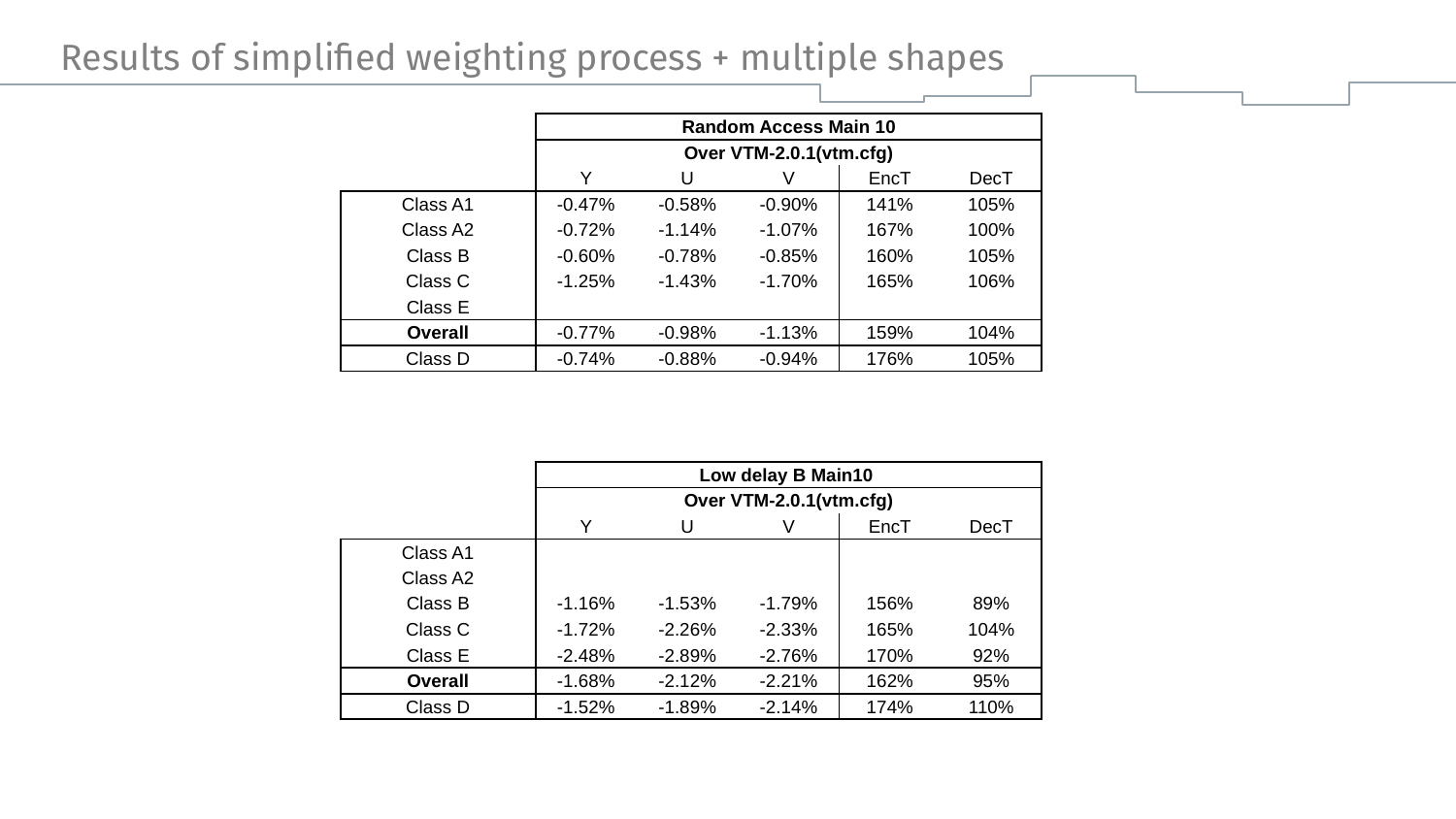

# Results of simplified weighting process + multiple shapes
|  | Random Access Main 10 |  |  |  |  |
| --- | --- | --- | --- | --- | --- |
|  | Over VTM-2.0.1(vtm.cfg) |  |  |  |  |
|  | Y | U | V | EncT | DecT |
| Class A1 | -0.47% | -0.58% | -0.90% | 141% | 105% |
| Class A2 | -0.72% | -1.14% | -1.07% | 167% | 100% |
| Class B | -0.60% | -0.78% | -0.85% | 160% | 105% |
| Class C | -1.25% | -1.43% | -1.70% | 165% | 106% |
| Class E |  |  |  |  |  |
| Overall | -0.77% | -0.98% | -1.13% | 159% | 104% |
| Class D | -0.74% | -0.88% | -0.94% | 176% | 105% |
|  | Low delay B Main10 |  |  |  |  |
| --- | --- | --- | --- | --- | --- |
|  | Over VTM-2.0.1(vtm.cfg) |  |  |  |  |
|  | Y | U | V | EncT | DecT |
| Class A1 |  |  |  |  |  |
| Class A2 |  |  |  |  |  |
| Class B | -1.16% | -1.53% | -1.79% | 156% | 89% |
| Class C | -1.72% | -2.26% | -2.33% | 165% | 104% |
| Class E | -2.48% | -2.89% | -2.76% | 170% | 92% |
| Overall | -1.68% | -2.12% | -2.21% | 162% | 95% |
| Class D | -1.52% | -1.89% | -2.14% | 174% | 110% |